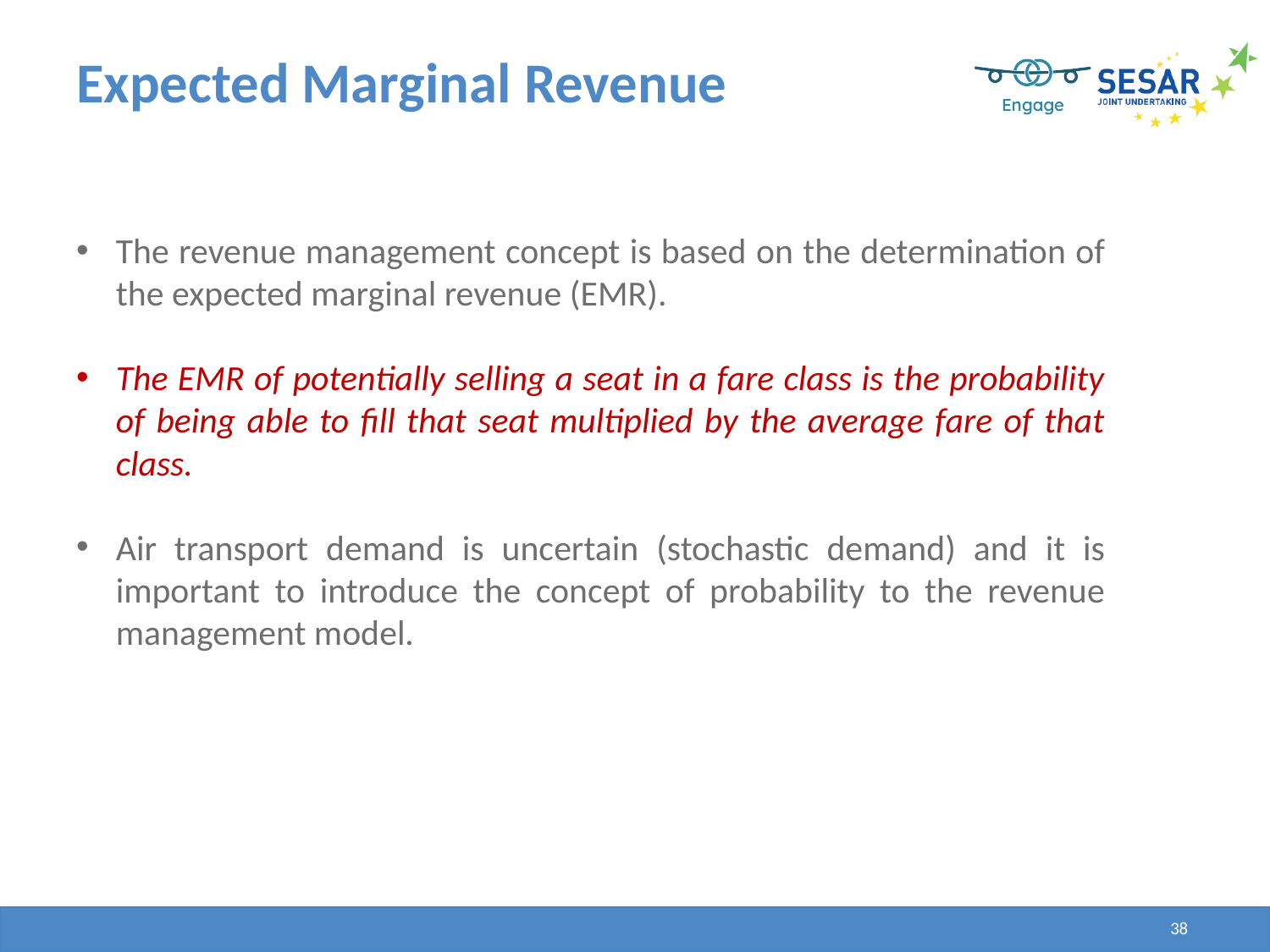

# Expected Marginal Revenue
The revenue management concept is based on the determination of the expected marginal revenue (EMR).
The EMR of potentially selling a seat in a fare class is the probability of being able to fill that seat multiplied by the average fare of that class.
Air transport demand is uncertain (stochastic demand) and it is important to introduce the concept of probability to the revenue management model.
38